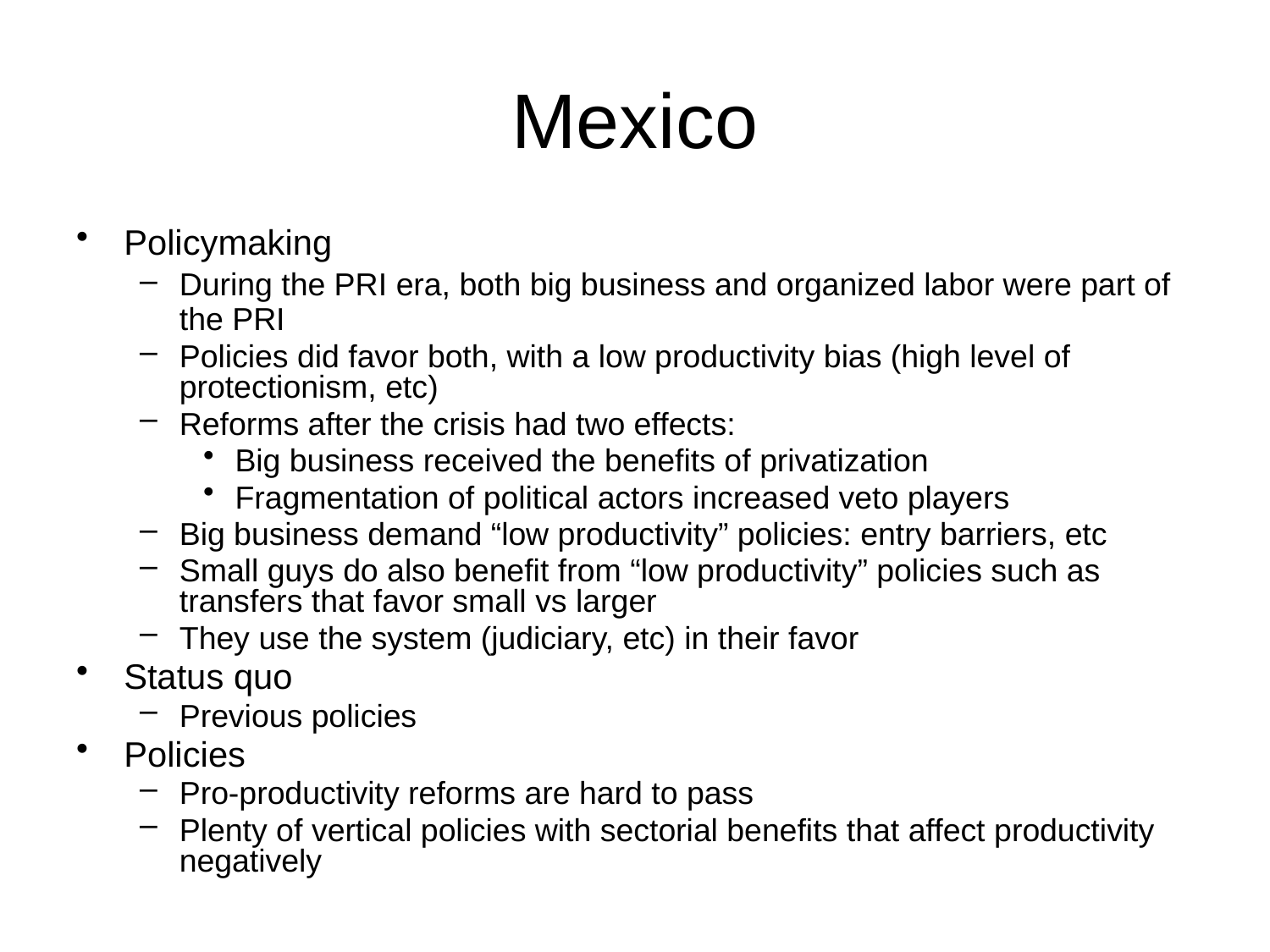

# Mexico
Policymaking
During the PRI era, both big business and organized labor were part of the PRI
Policies did favor both, with a low productivity bias (high level of protectionism, etc)
Reforms after the crisis had two effects:
Big business received the benefits of privatization
Fragmentation of political actors increased veto players
Big business demand “low productivity” policies: entry barriers, etc
Small guys do also benefit from “low productivity” policies such as transfers that favor small vs larger
They use the system (judiciary, etc) in their favor
Status quo
Previous policies
Policies
Pro-productivity reforms are hard to pass
Plenty of vertical policies with sectorial benefits that affect productivity negatively